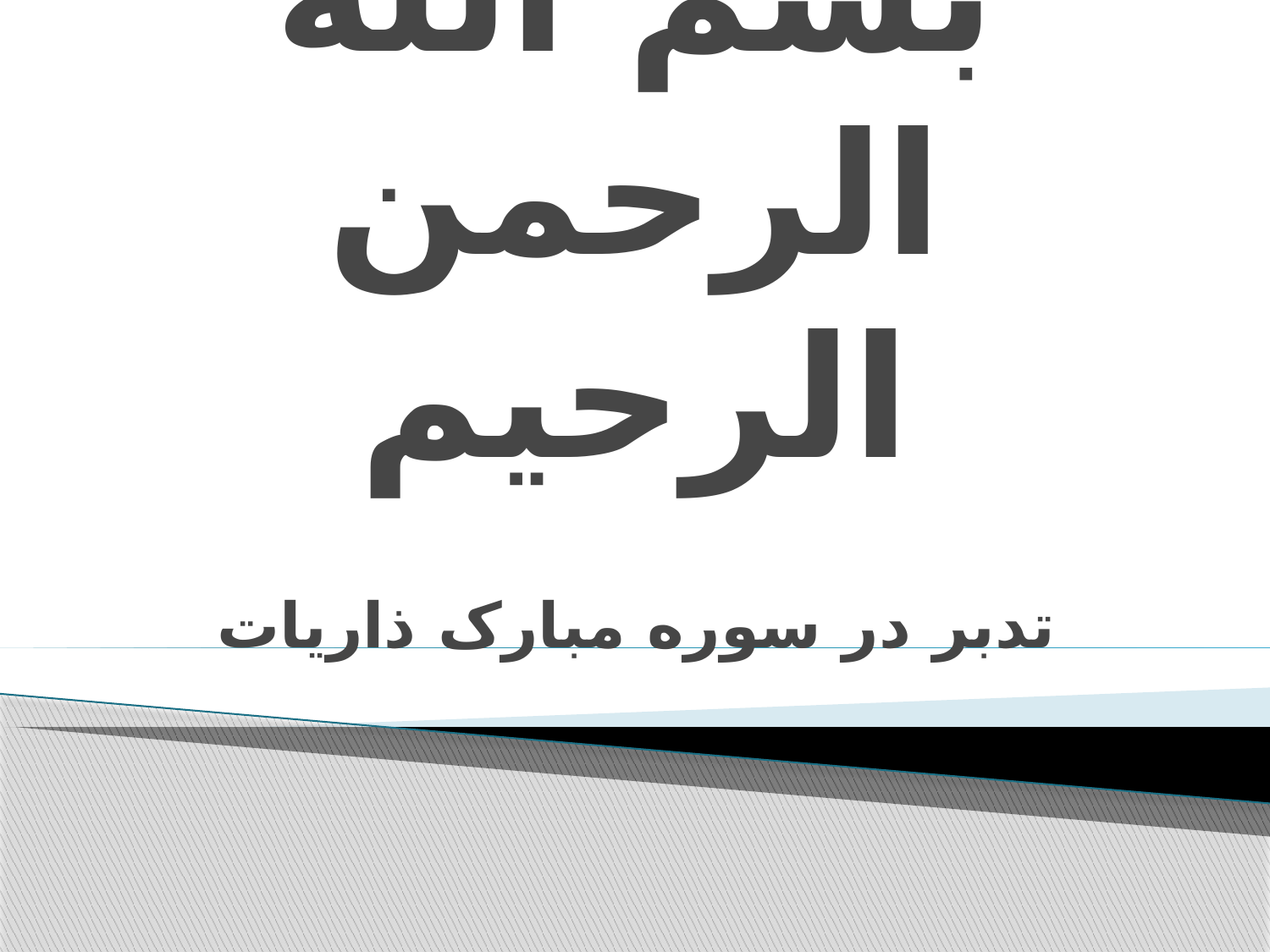

# بسم الله الرحمن الرحیم

تدبر در سوره مبارک ذاریات